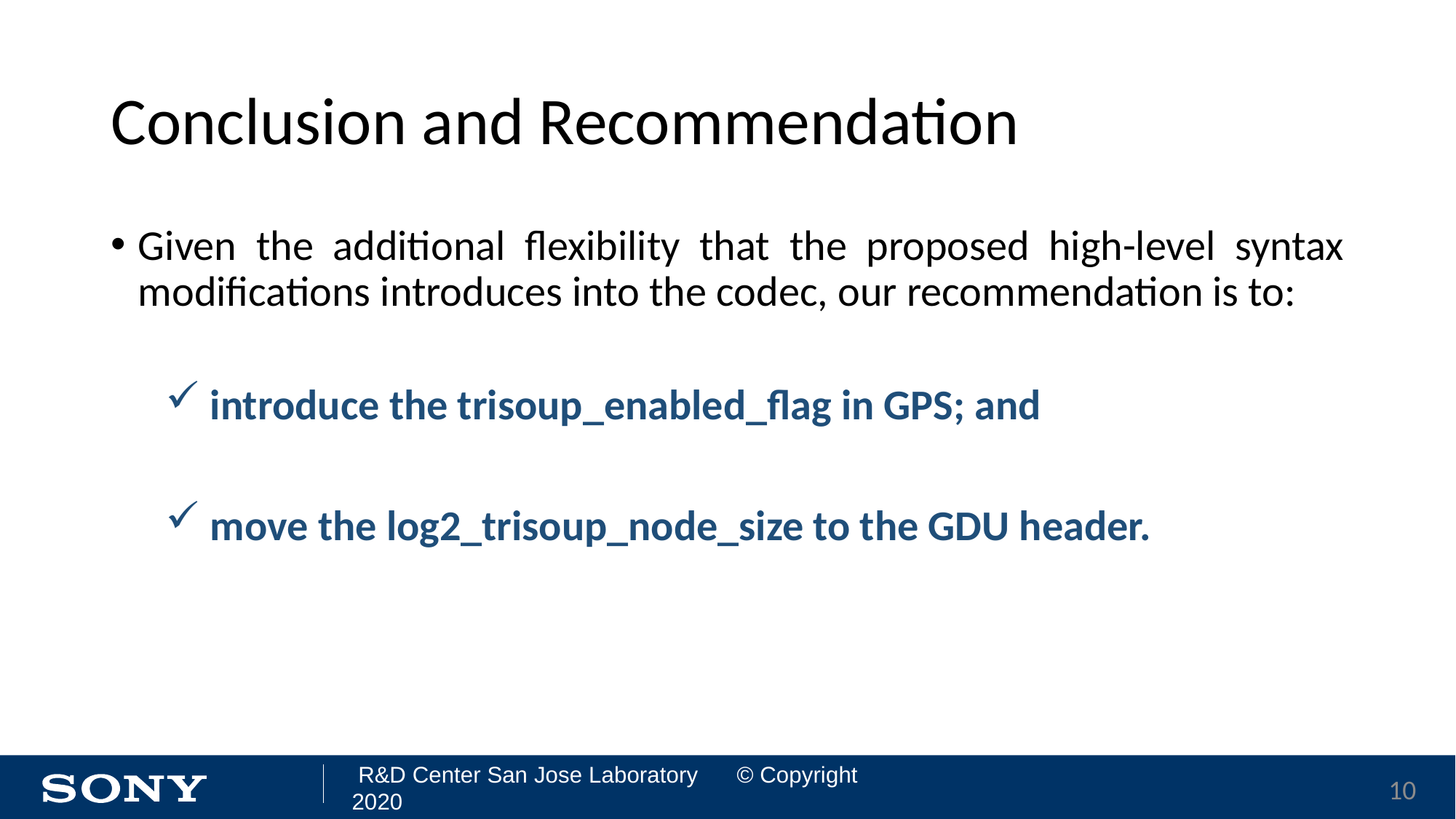

# Conclusion and Recommendation
Given the additional flexibility that the proposed high-level syntax modifications introduces into the codec, our recommendation is to:

 introduce the trisoup_enabled_flag in GPS; and

 move the log2_trisoup_node_size to the GDU header.

10